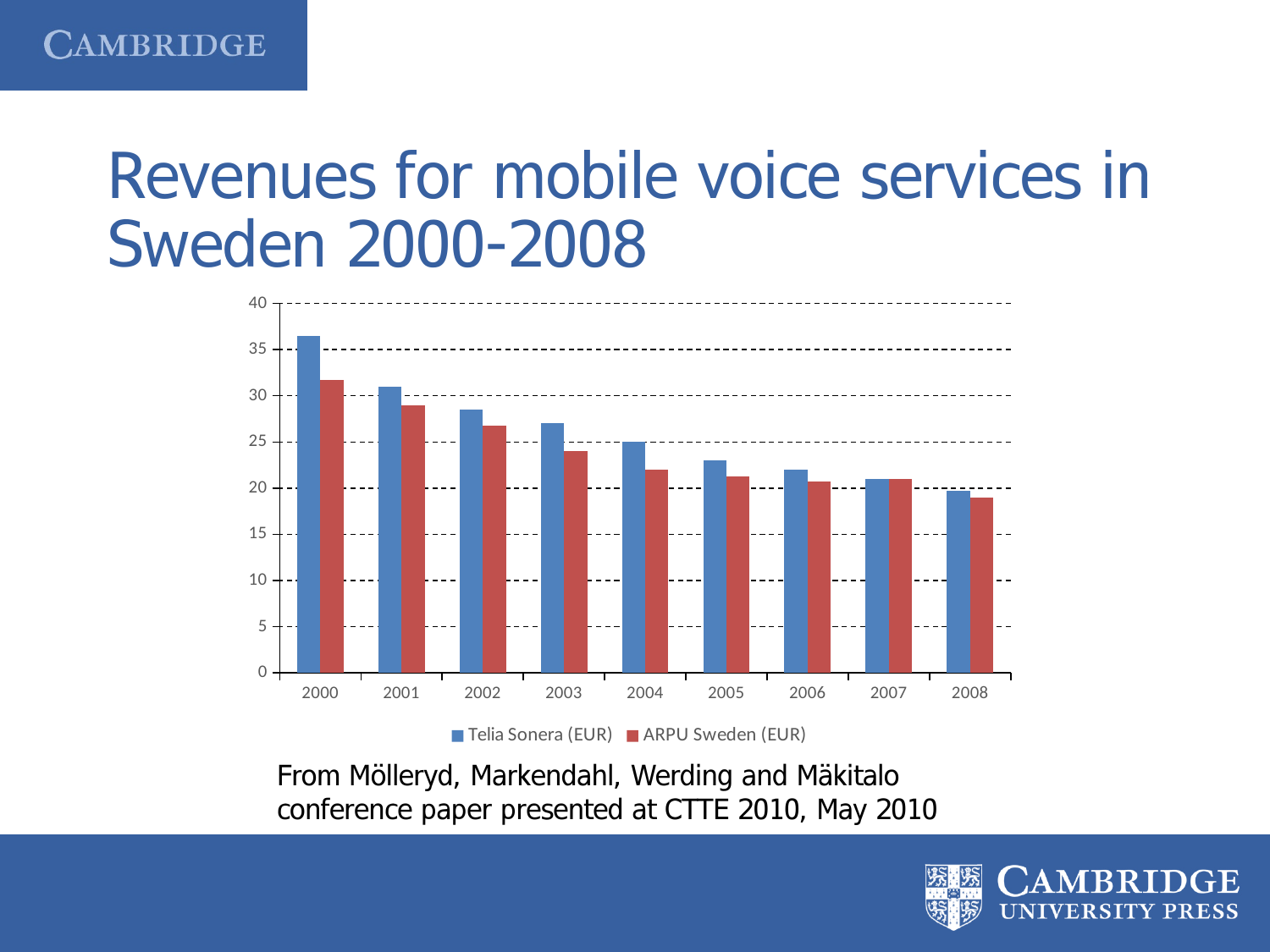

# Revenues for mobile voice services in Sweden 2000-2008

### Chart

| Category | Telia Sonera (EUR) | ARPU Sweden (EUR) |
|---|---|---|
| 2000 | 36.5 | 31.75 |
| 2001 | 31.0 | 29.0 |
| 2002 | 28.5 | 26.75 |
| 2003 | 27.0 | 24.0 |
| 2004 | 25.0 | 22.0 |
| 2005 | 23.0 | 21.25 |
| 2006 | 22.0 | 20.75 |
| 2007 | 21.0 | 21.0 |
| 2008 | 19.75 | 19.0 |
From Mölleryd, Markendahl, Werding and Mäkitalo
conference paper presented at CTTE 2010, May 2010